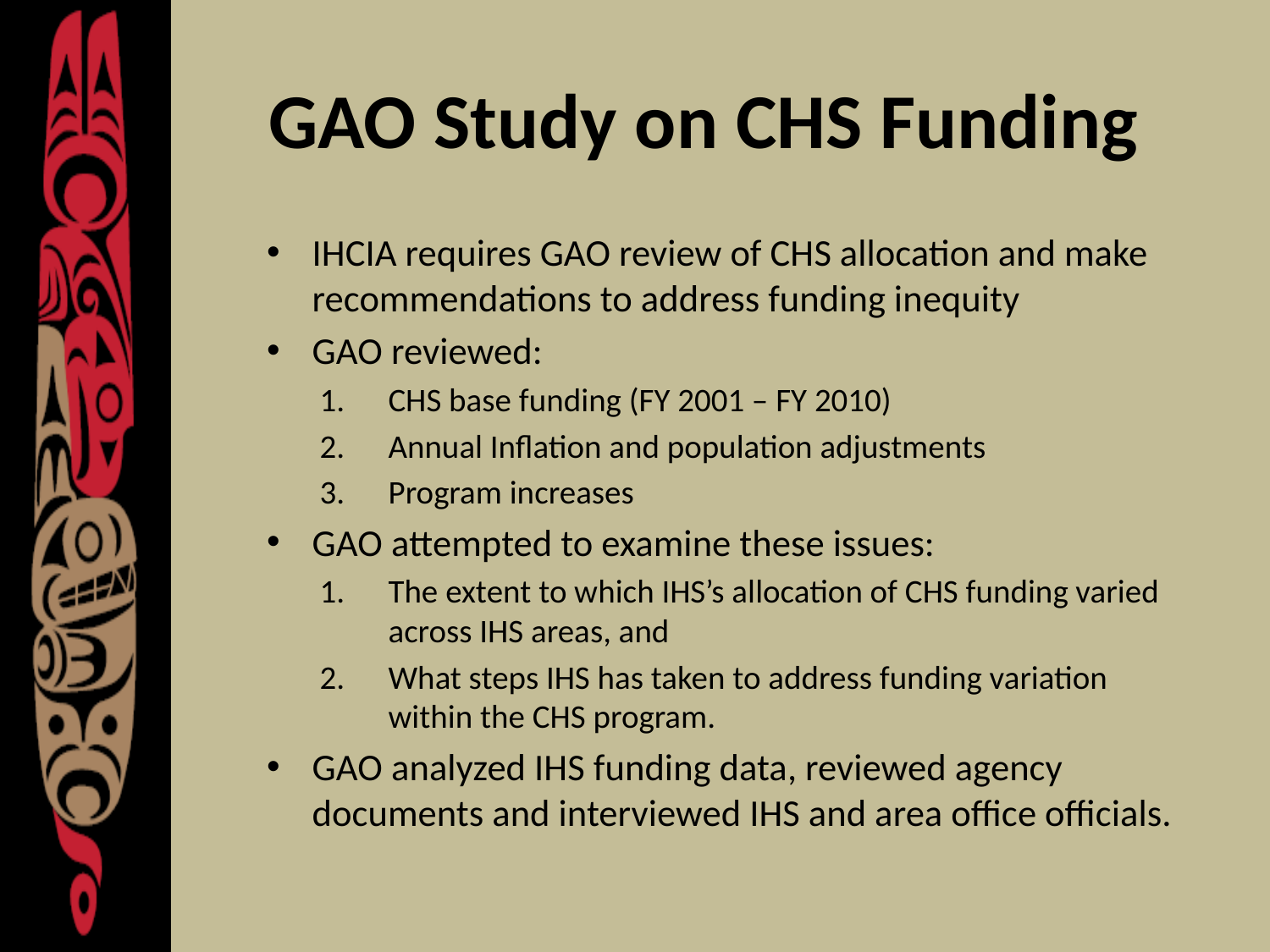

# GAO Study on CHS Funding
IHCIA requires GAO review of CHS allocation and make recommendations to address funding inequity
GAO reviewed:
CHS base funding (FY 2001 – FY 2010)
Annual Inflation and population adjustments
Program increases
GAO attempted to examine these issues:
The extent to which IHS’s allocation of CHS funding varied across IHS areas, and
What steps IHS has taken to address funding variation within the CHS program.
GAO analyzed IHS funding data, reviewed agency documents and interviewed IHS and area office officials.